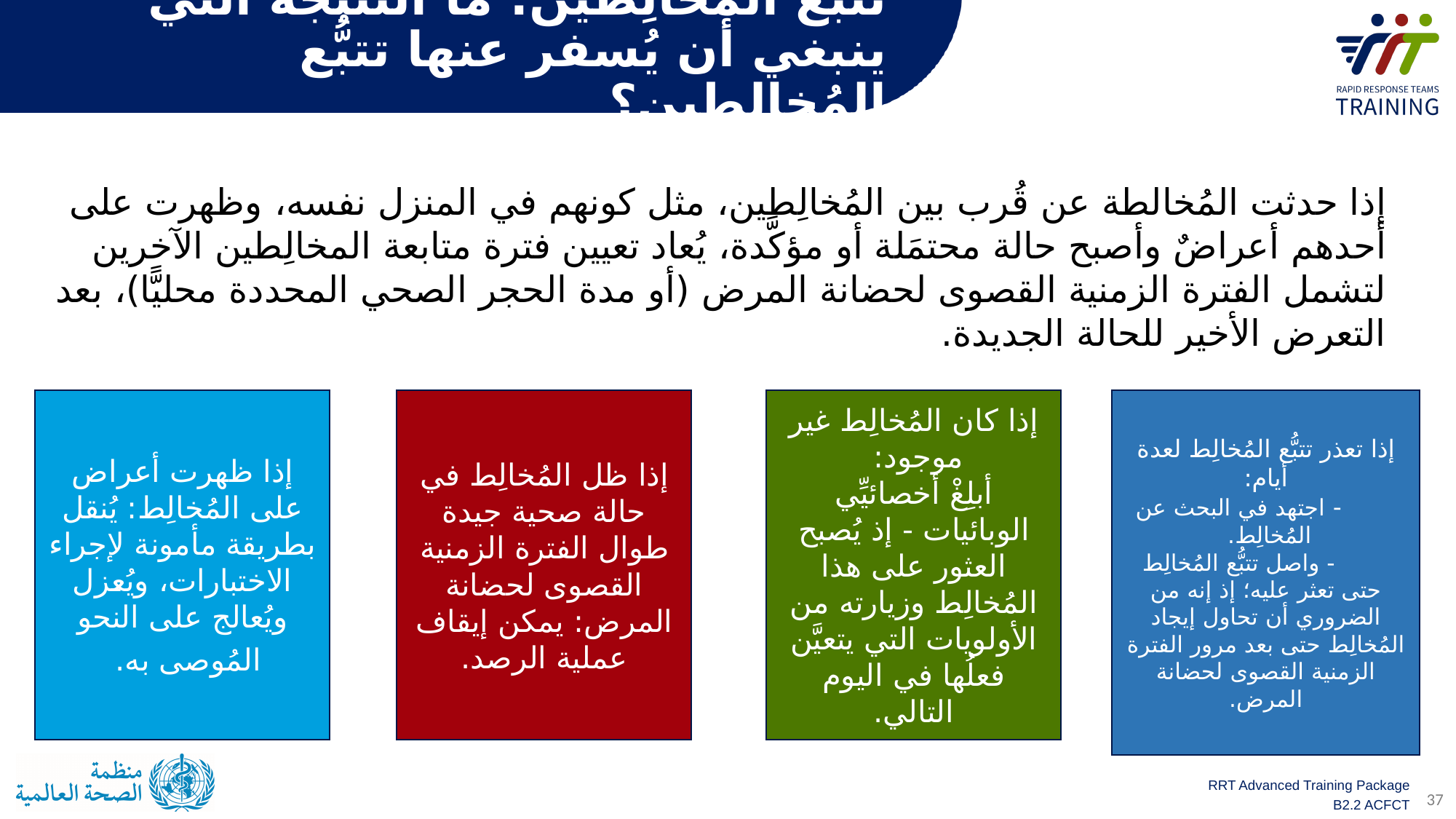

تتبُّع المُخالِطين: ما النتيجة التي ينبغي أن يُسفر عنها تتبُّع المُخالِطين؟
إذا حدثت المُخالطة عن قُرب بين المُخالِطين، مثل كونهم في المنزل نفسه، وظهرت على أحدهم أعراضٌ وأصبح حالة محتمَلة أو مؤكَّدة، يُعاد تعيين فترة متابعة المخالِطين الآخرين لتشمل الفترة الزمنية القصوى لحضانة المرض (أو مدة الحجر الصحي المحددة محليًّا)، بعد التعرض الأخير للحالة الجديدة.

إذا ظهرت أعراض على المُخالِط: يُنقل بطريقة مأمونة لإجراء الاختبارات، ويُعزل ويُعالج على النحو المُوصى به.

إذا ظل المُخالِط في حالة صحية جيدة طوال الفترة الزمنية القصوى لحضانة المرض: يمكن إيقاف عملية الرصد.

إذا كان المُخالِط غير موجود:
أبلِغْ أخصائيِّي الوبائيات - إذ يُصبح العثور على هذا المُخالِط وزيارته من الأولويات التي يتعيَّن فعلُها في اليوم التالي.

إذا تعذر تتبُّع المُخالِط لعدة أيام:
- اجتهد في البحث عن المُخالِط.
- واصل تتبُّع المُخالِط حتى تعثر عليه؛ إذ إنه من الضروري أن تحاول إيجاد المُخالِط حتى بعد مرور الفترة الزمنية القصوى لحضانة المرض.